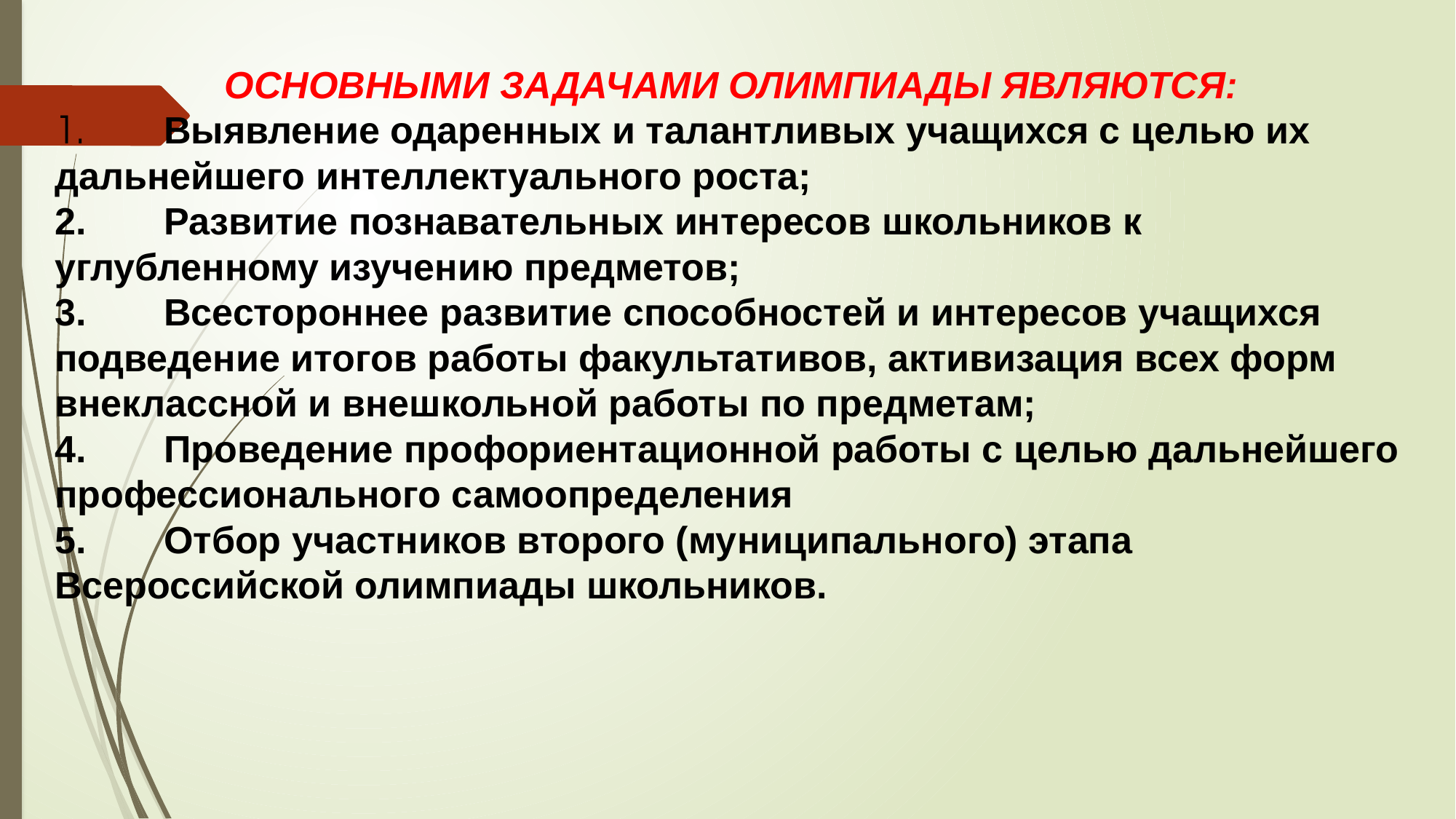

ОСНОВНЫМИ ЗАДАЧАМИ ОЛИМПИАДЫ ЯВЛЯЮТСЯ:
1.	Выявление одаренных и талантливых учащихся с целью их дальнейшего интеллектуального роста;
2.	Развитие познавательных интересов школьников к углубленному изучению предметов;
3.	Всестороннее развитие способностей и интересов учащихся подведение итогов работы факультативов, активизация всех форм внеклассной и внешкольной работы по предметам;
4.	Проведение профориентационной работы с целью дальнейшего профессионального самоопределения
5.	Отбор участников второго (муниципального) этапа Всероссийской олимпиады школьников.